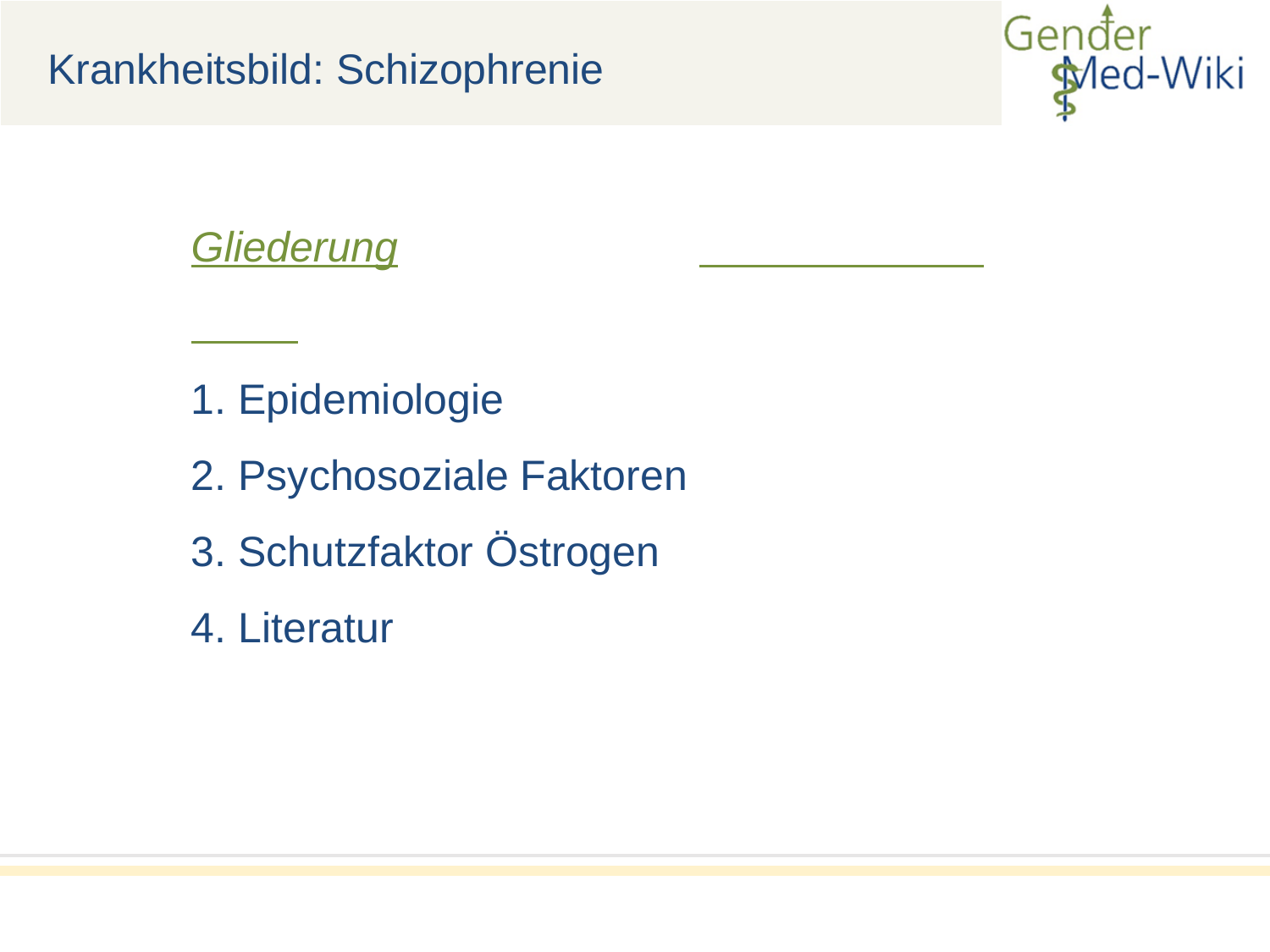

Krankheitsbild: Schizophrenie
Gliederung
Epidemiologie
Psychosoziale Faktoren
Schutzfaktor Östrogen
Literatur